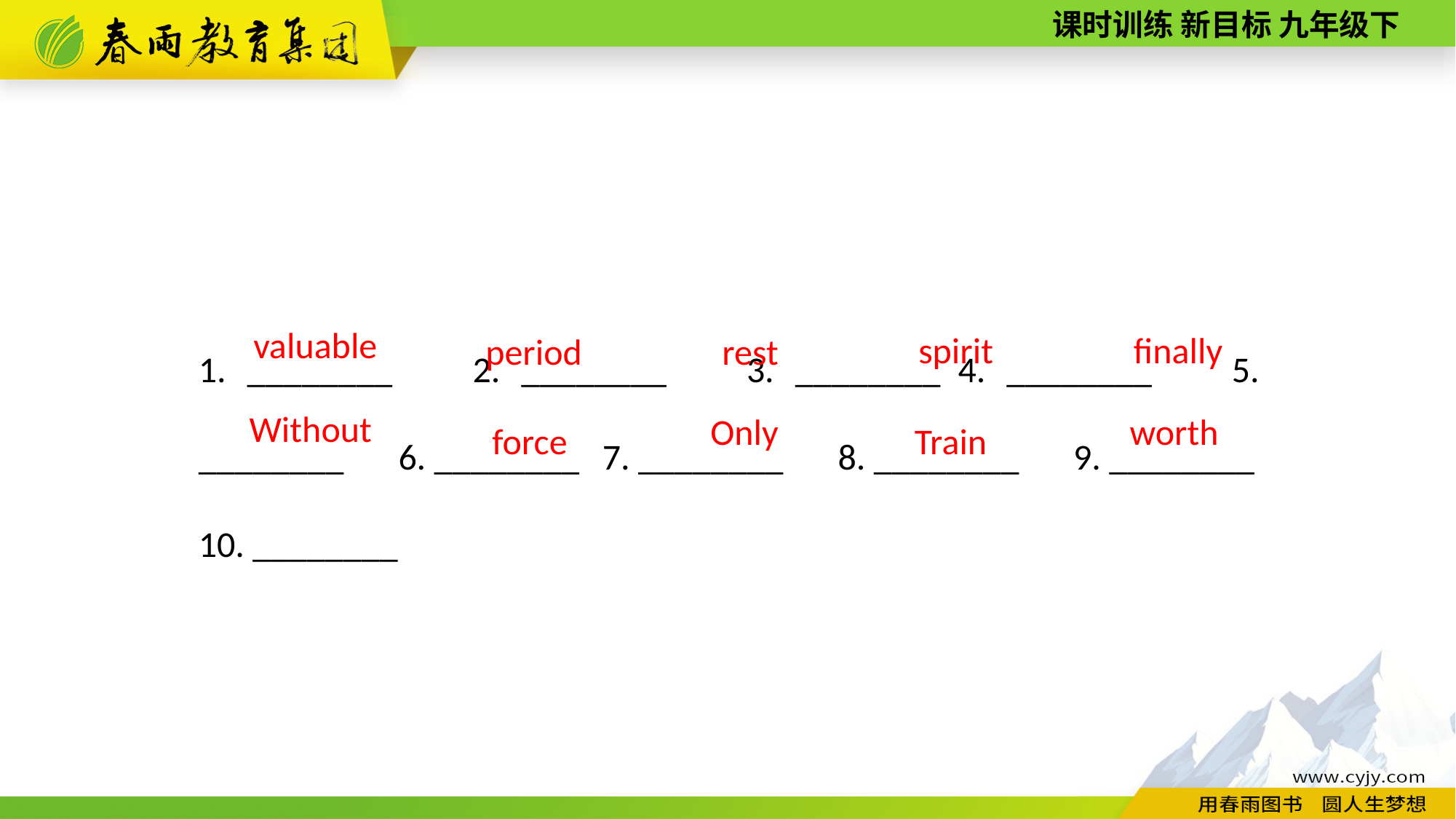

1. ________　2. ________　3. ________ 4. ________　5. ________　6. ________     7. ________　8. ________　9. ________  10. ________
valuable
finally
spirit
rest
 period
Without
Only
worth
force
Train